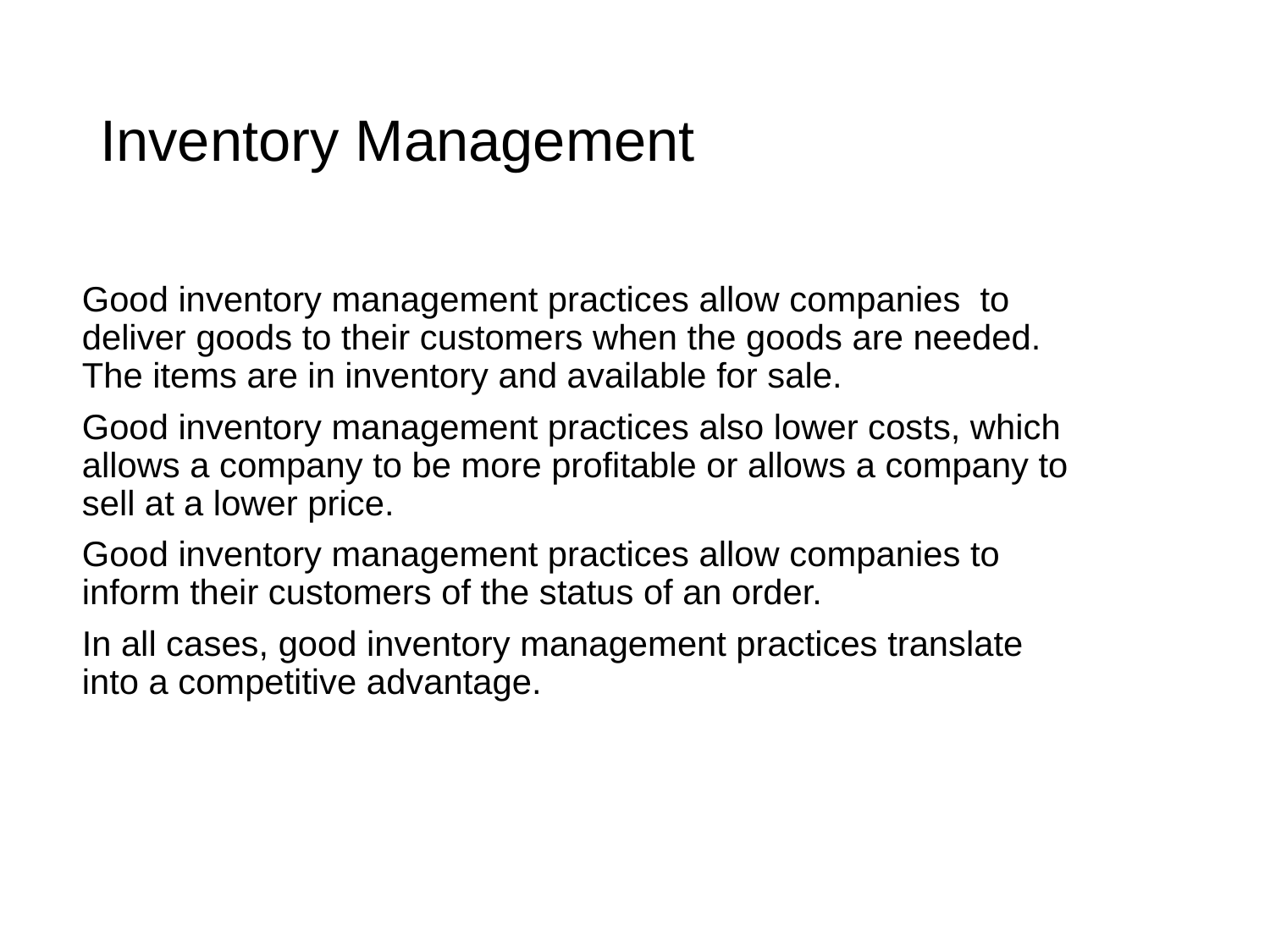

# Inventory Management
Good inventory management practices allow companies  to deliver goods to their customers when the goods are needed. The items are in inventory and available for sale.
Good inventory management practices also lower costs, which allows a company to be more profitable or allows a company to sell at a lower price.
Good inventory management practices allow companies to inform their customers of the status of an order.
In all cases, good inventory management practices translate into a competitive advantage.